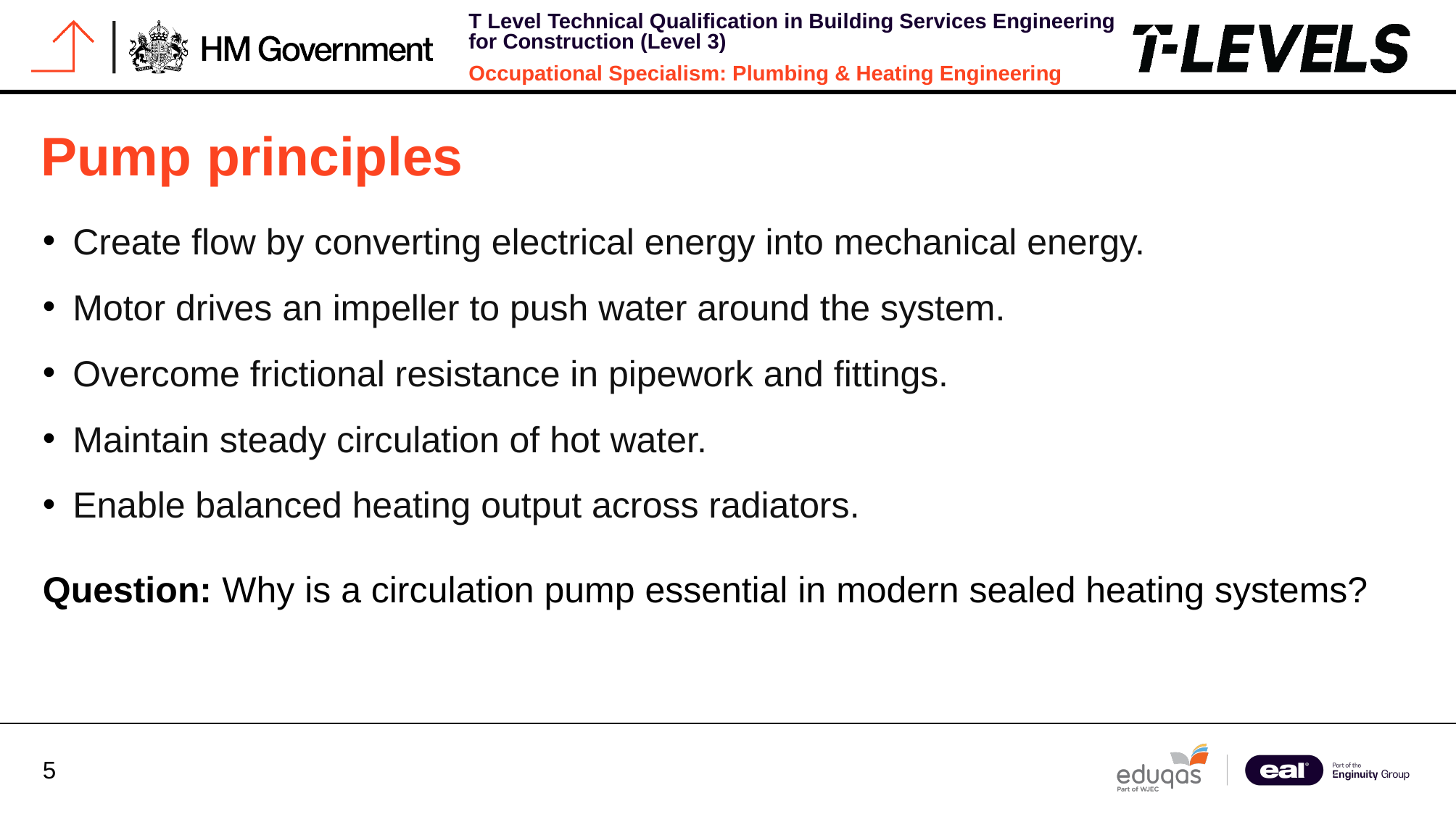

# Pump principles
Create flow by converting electrical energy into mechanical energy.
Motor drives an impeller to push water around the system.
Overcome frictional resistance in pipework and fittings.
Maintain steady circulation of hot water.
Enable balanced heating output across radiators.
Question: Why is a circulation pump essential in modern sealed heating systems?